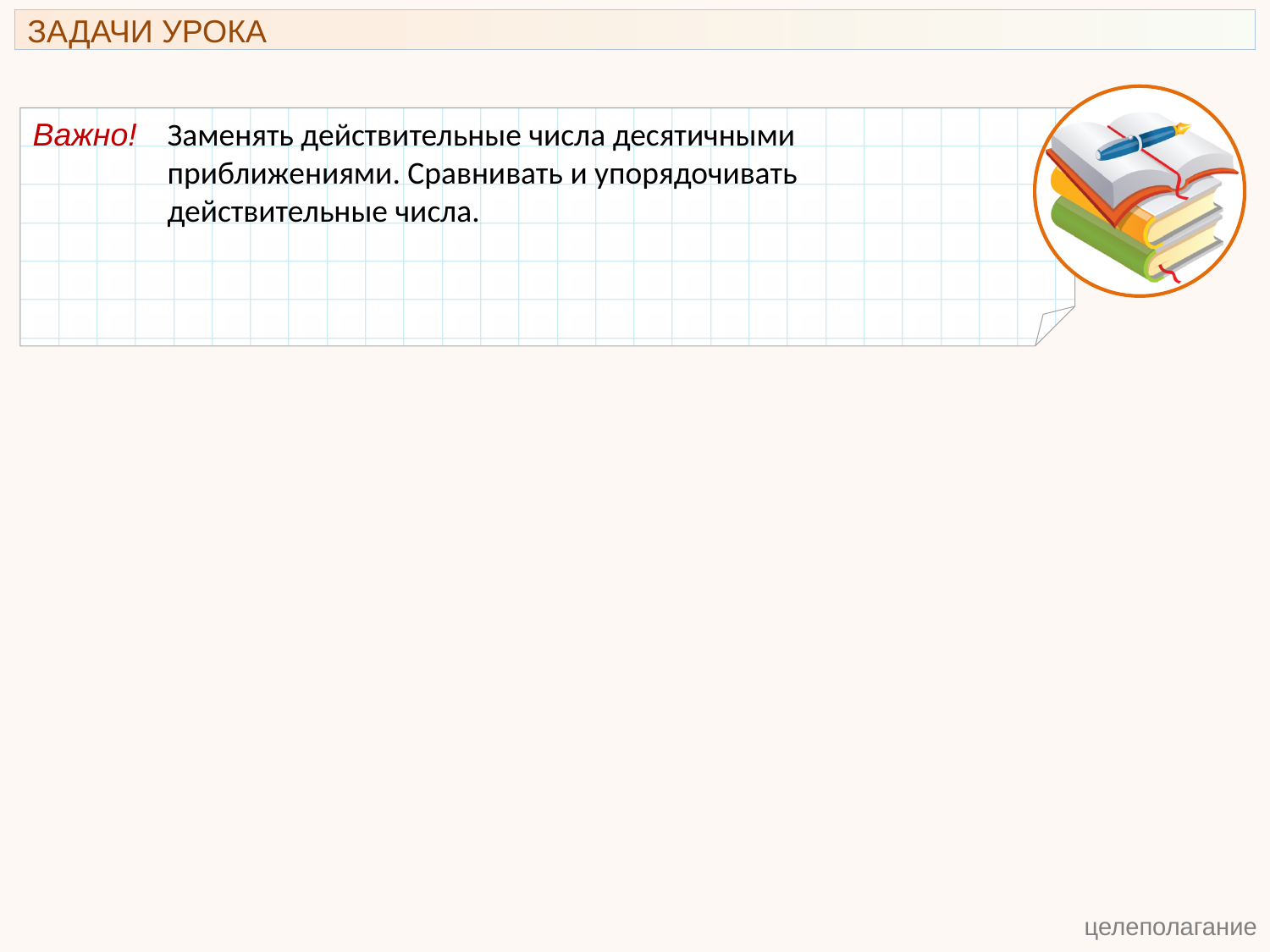

ЗАДАЧИ УРОКА

Важно!
Заменять действительные числа десятичными приближениями. Сравнивать и упорядочивать
действительные числа.
  целеполагание